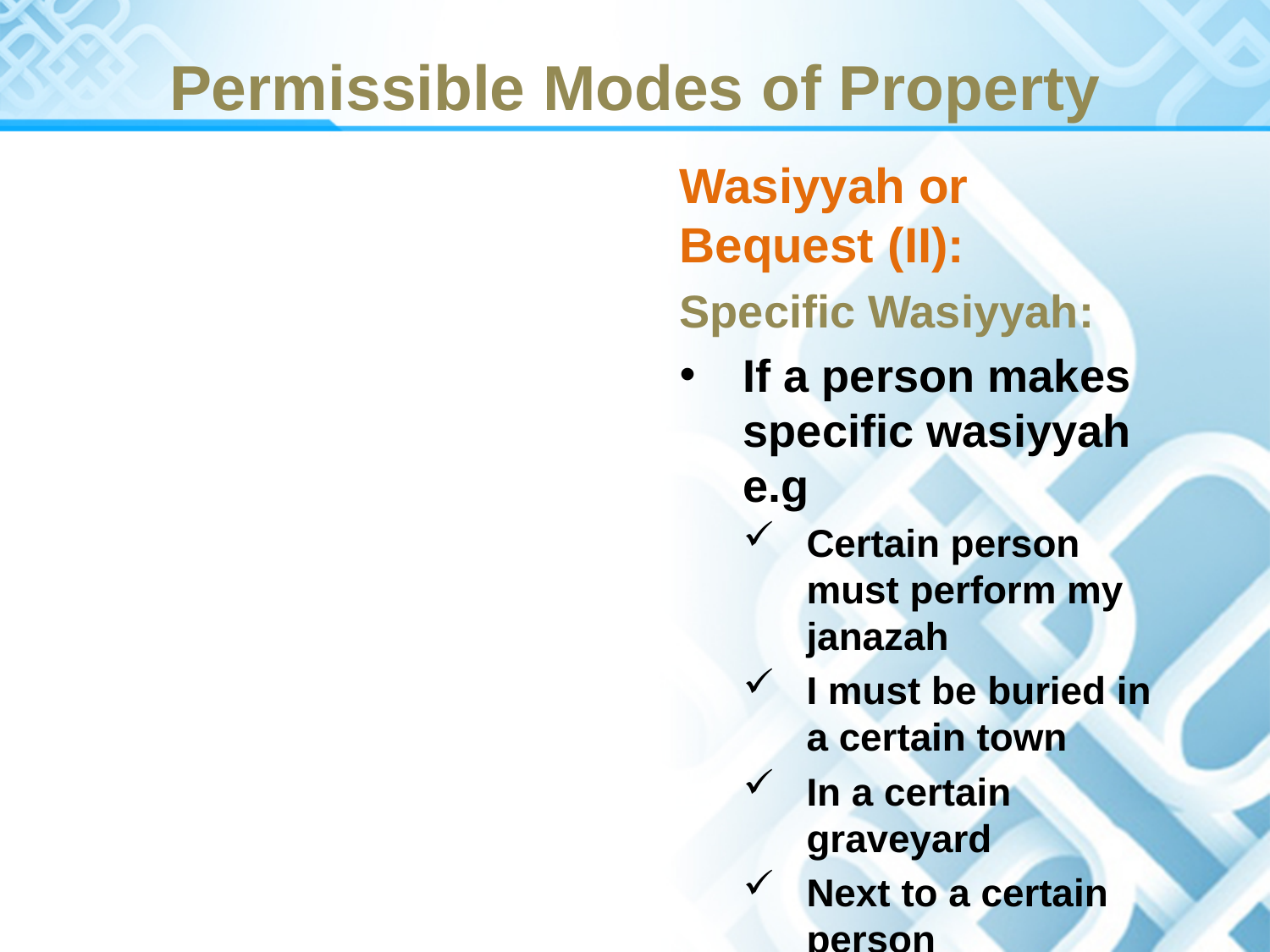

Permissible Modes of Property
Wasiyyah or Bequest (II):
Specific Wasiyyah:
If a person makes specific wasiyyah e.g
Certain person must perform my janazah
I must be buried in a certain town
In a certain graveyard
Next to a certain person